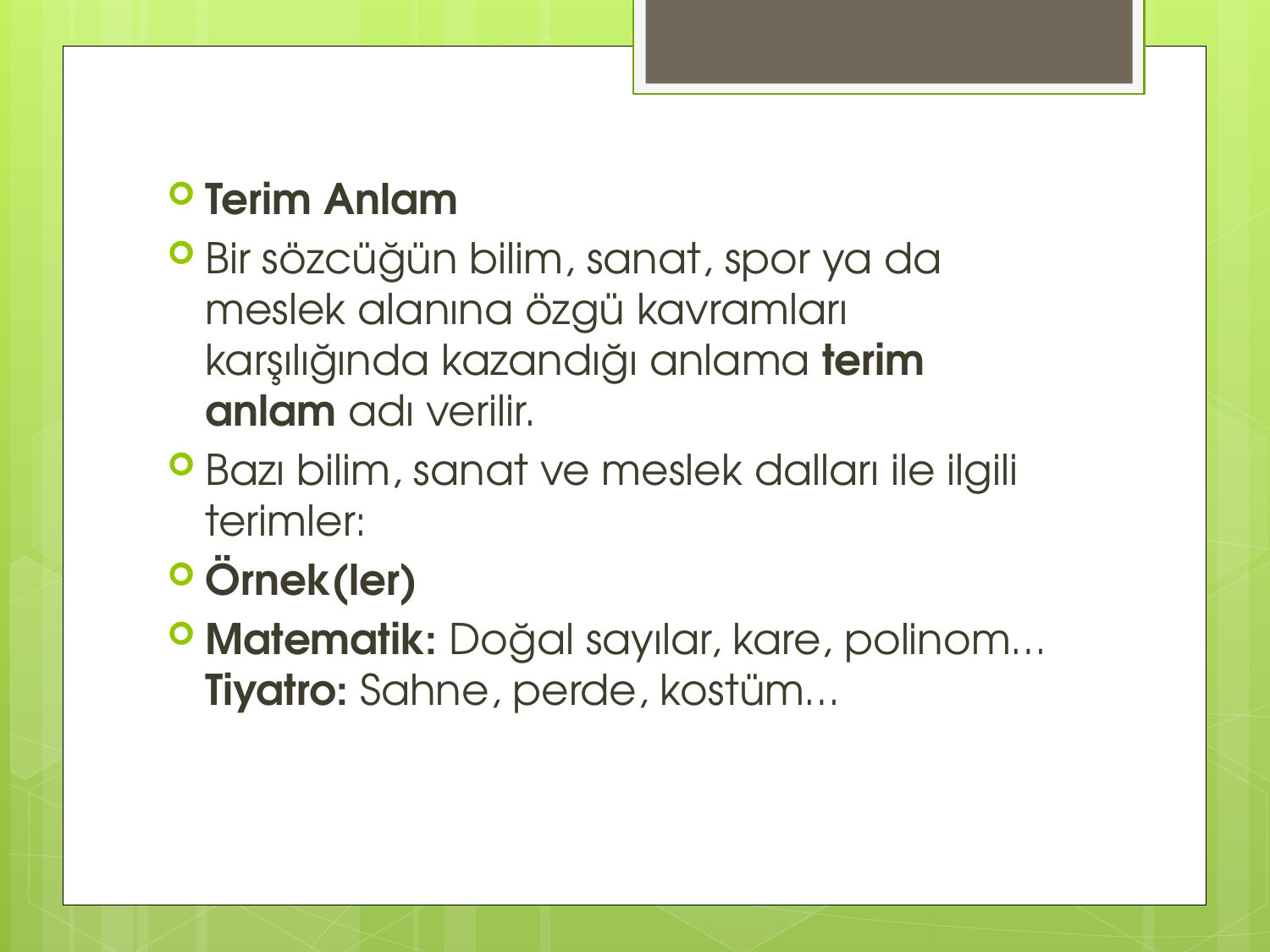

#
Terim Anlam
Bir sözcüğün bilim, sanat, spor ya da meslek alanına özgü kavramları karşılığında kazandığı anlama terim anlam adı verilir.
Bazı bilim, sanat ve meslek dalları ile ilgili terimler:
Örnek(ler)
Matematik: Doğal sayılar, kare, polinom…
Tiyatro: Sahne, perde, kostüm…